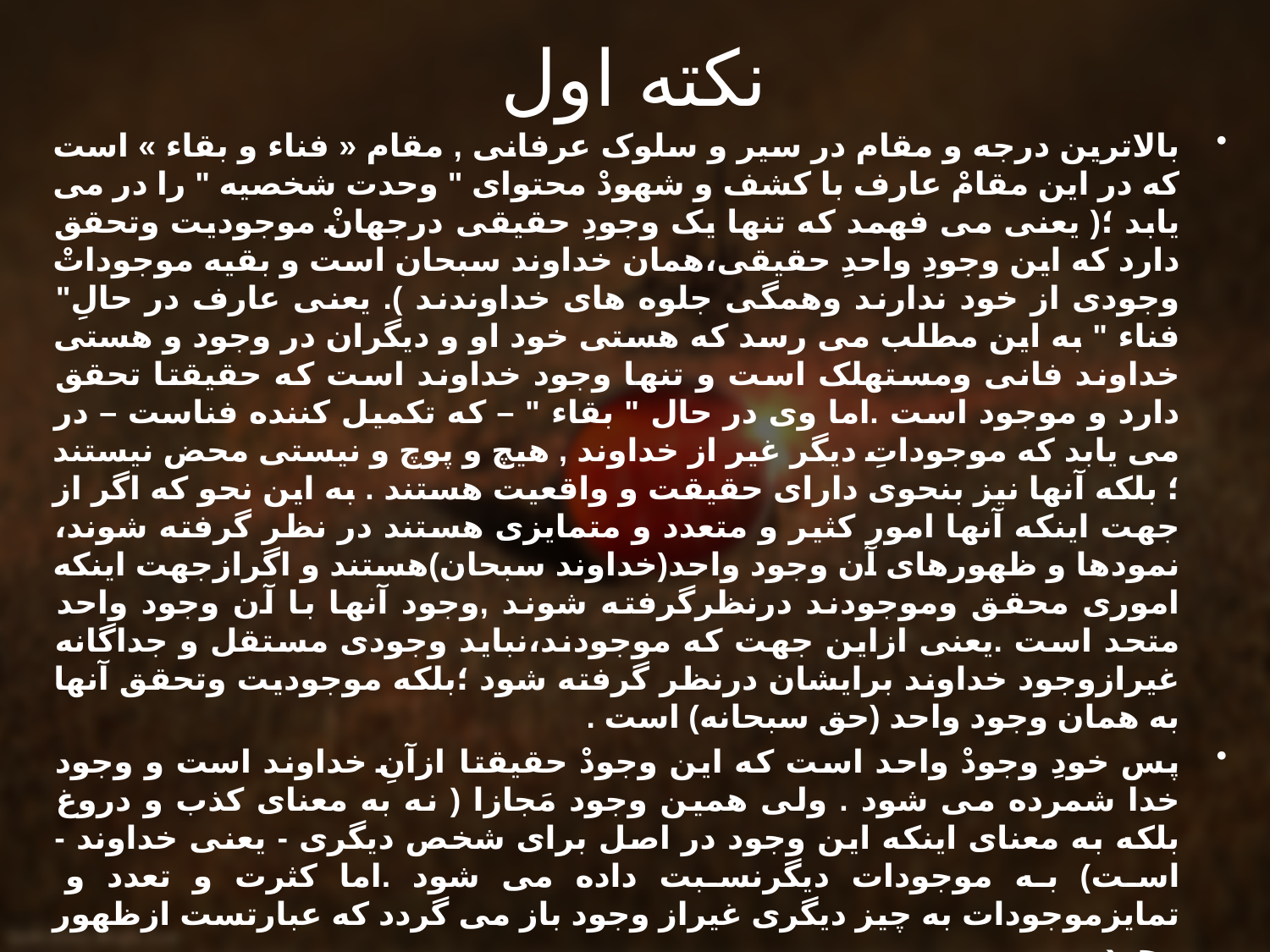

# نکته اول
بالاترين درجه و مقام در سير و سلوک عرفانی , مقام « فناء و بقاء » است که در اين مقامْ عارف با کشف و شهودْ محتوای " وحدت شخصيه " را در می يابد ؛( يعنی می فهمد که تنها يک وجودِ حقيقی درجهانْ موجوديت وتحقق دارد که اين وجودِ واحدِ حقيقی،همان خداوند سبحان است و بقيه موجوداتْ وجودی از خود ندارند وهمگی جلوه های خداوندند ). يعنی عارف در حالِ" فناء " به اين مطلب می رسد که هستی خود او و ديگران در وجود و هستی خداوند فانی ومستهلک است و تنها وجود خداوند است که حقيقتا تحقق دارد و موجود است .اما وی در حال " بقاء " – که تکميل کننده فناست – در می يابد که موجوداتِ ديگر غير از خداوند , هيچ و پوچ و نيستی محض نيستند ؛ بلکه آنها نيز بنحوی دارای حقيقت و واقعيت هستند . به اين نحو که اگر از جهت اينکه آنها امور کثير و متعدد و متمايزی هستند در نظر گرفته شوند، نمودها و ظهورهای آن وجود واحد(خداوند سبحان)هستند و اگرازجهت اينکه اموری محقق وموجودند درنظرگرفته شوند ,وجود آنها با آن وجود واحد متحد است .يعنی ازاين جهت که موجودند،نبايد وجودی مستقل و جداگانه غيرازوجود خداوند برايشان درنظر گرفته شود ؛بلکه موجوديت وتحقق آنها به همان وجود واحد (حق سبحانه) است .
پس خودِ وجودْ واحد است که اين وجودْ حقيقتا ازآنِ خداوند است و وجود خدا شمرده می شود . ولی همين وجود مَجازا ( نه به معنای کذب و دروغ بلکه به معنای اينکه اين وجود در اصل برای شخص ديگری - يعنی خداوند - است) به موجودات ديگرنسبت داده می شود .اما کثرت و تعدد و تمايزموجودات به چيز ديگری غيراز وجود باز می گردد که عبارتست ازظهور وجود .
در اين تصوير از جهان که عارف آن را عين حقيقت و واقعيت می داند؛همه هستیْ يک شخص واحد است که آن خداوند است و بقيه موجودات وجودشان متنی جدا از متن آن وجود واحد ندارد و کثرت و تعددشان مربوط به نمودها و تجليات همان وجودِ واحد است .